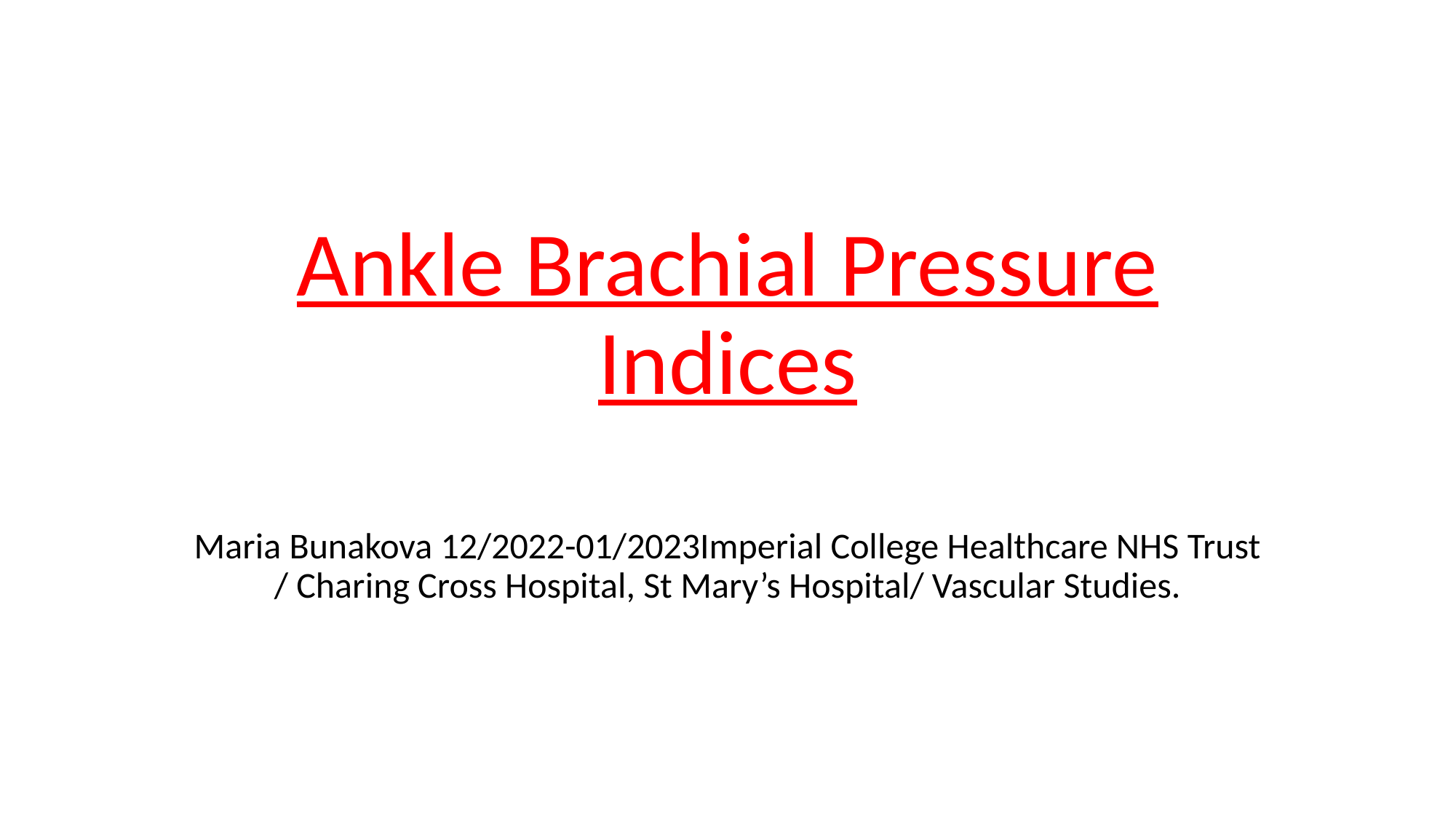

# Ankle Brachial Pressure Indices
Maria Bunakova 12/2022-01/2023Imperial College Healthcare NHS Trust / Charing Cross Hospital, St Mary’s Hospital/ Vascular Studies.